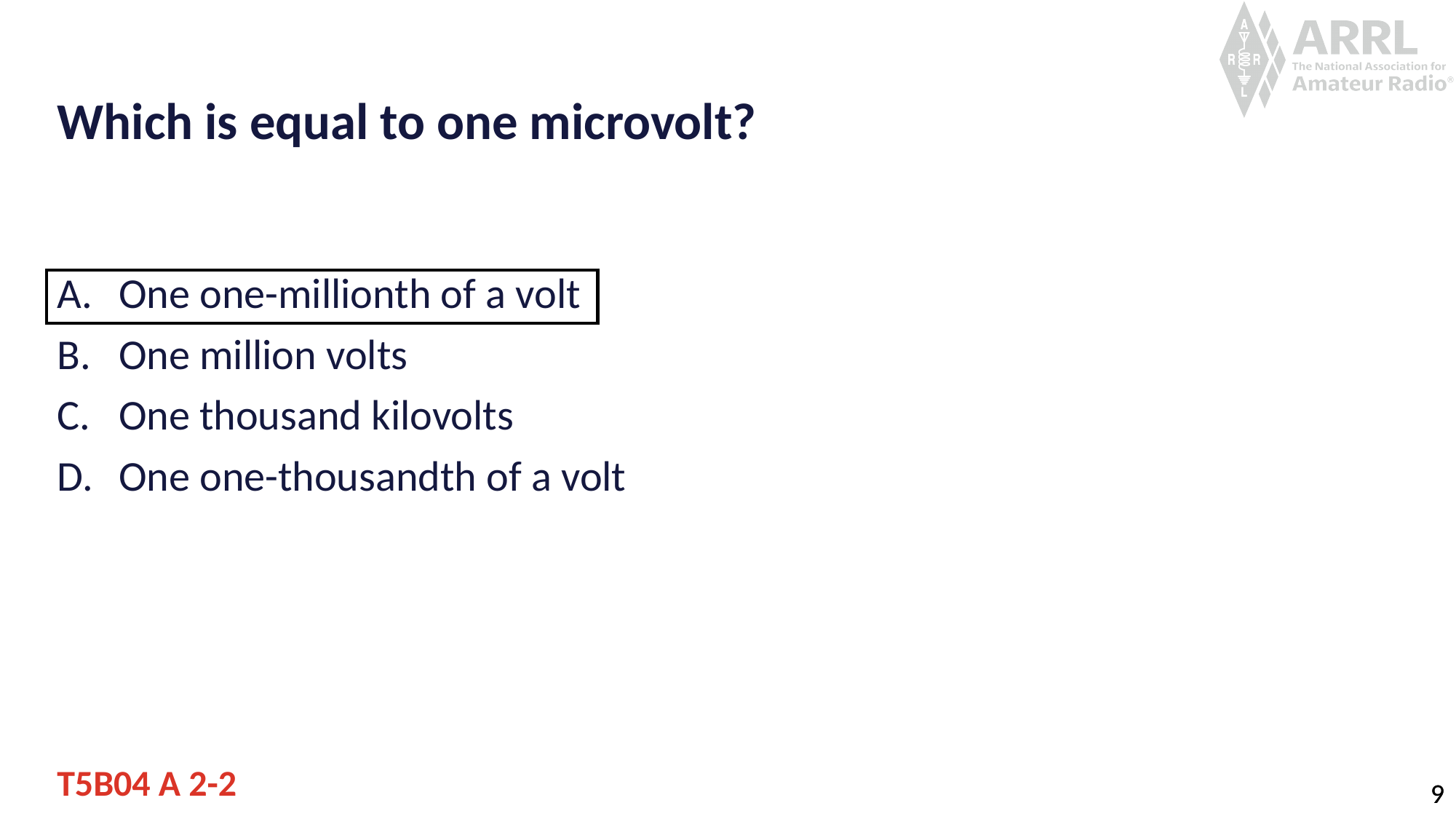

# Which is equal to one microvolt?
One one-millionth of a volt
One million volts
One thousand kilovolts
One one-thousandth of a volt

T5B04 A 2-2